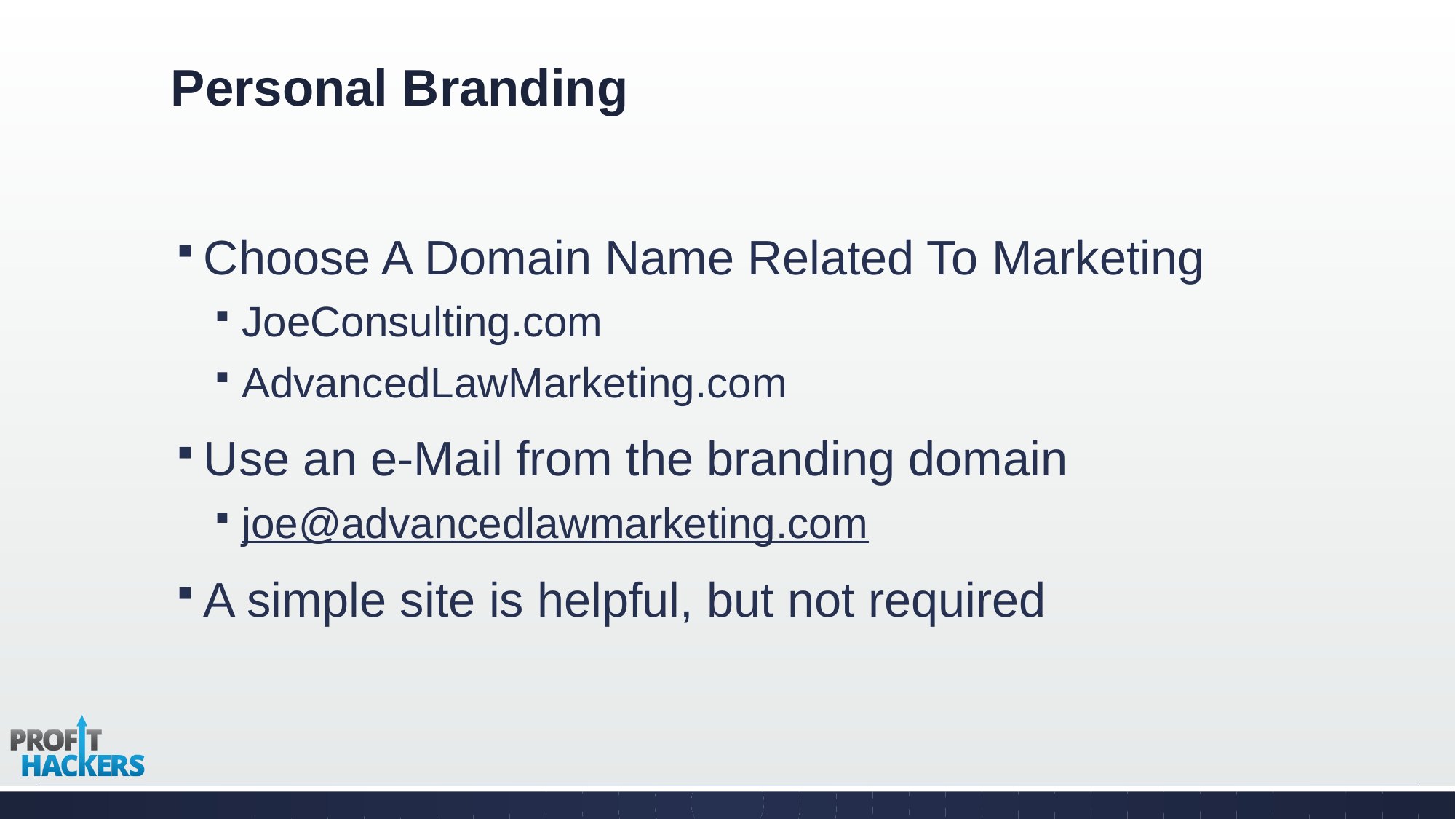

# Personal Branding
Choose A Domain Name Related To Marketing
JoeConsulting.com
AdvancedLawMarketing.com
Use an e-Mail from the branding domain
joe@advancedlawmarketing.com
A simple site is helpful, but not required